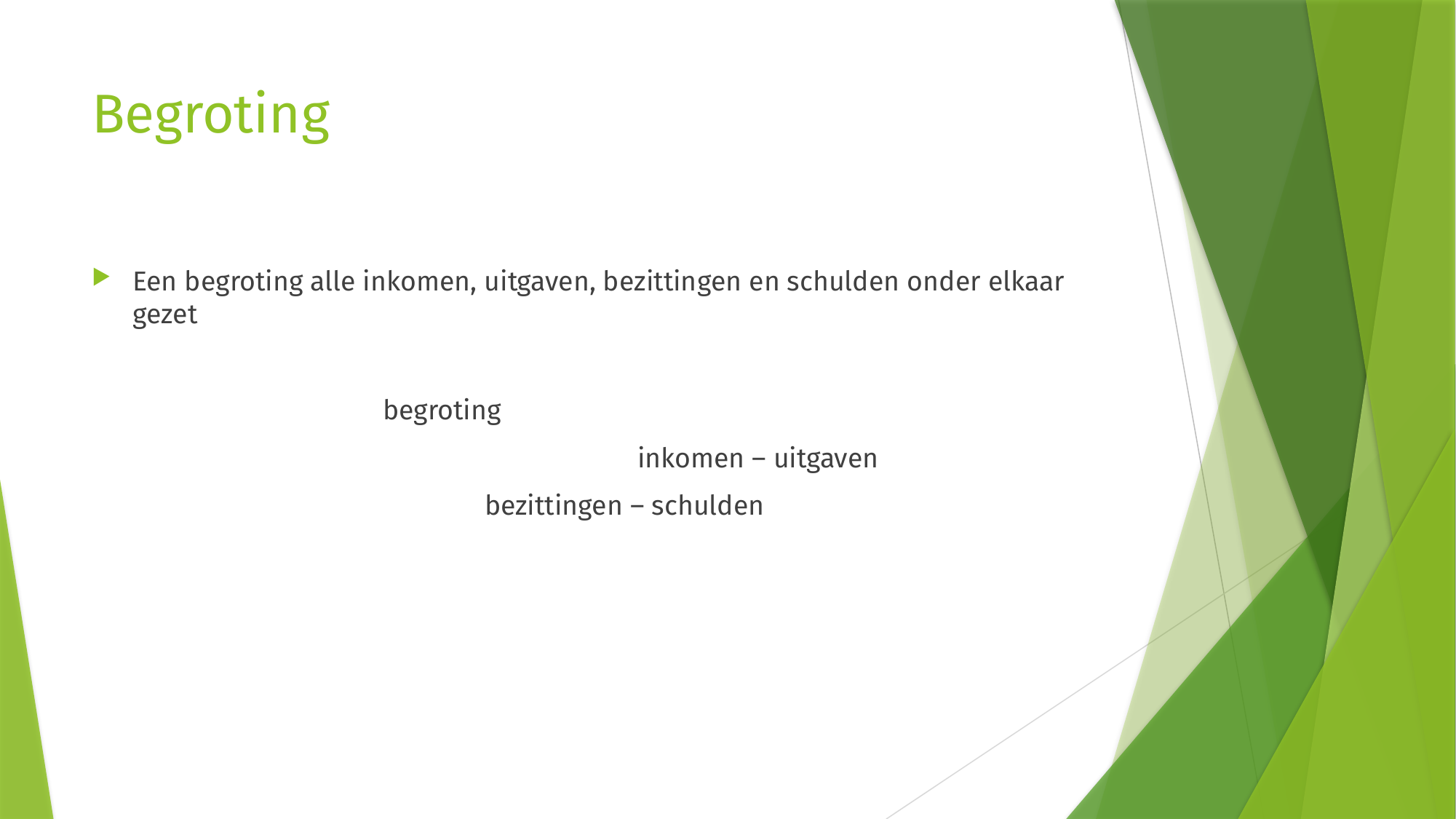

# Begroting
Een begroting alle inkomen, uitgaven, bezittingen en schulden onder elkaar gezet

                                        begroting
					inkomen – uitgaven
  			         bezittingen – schulden